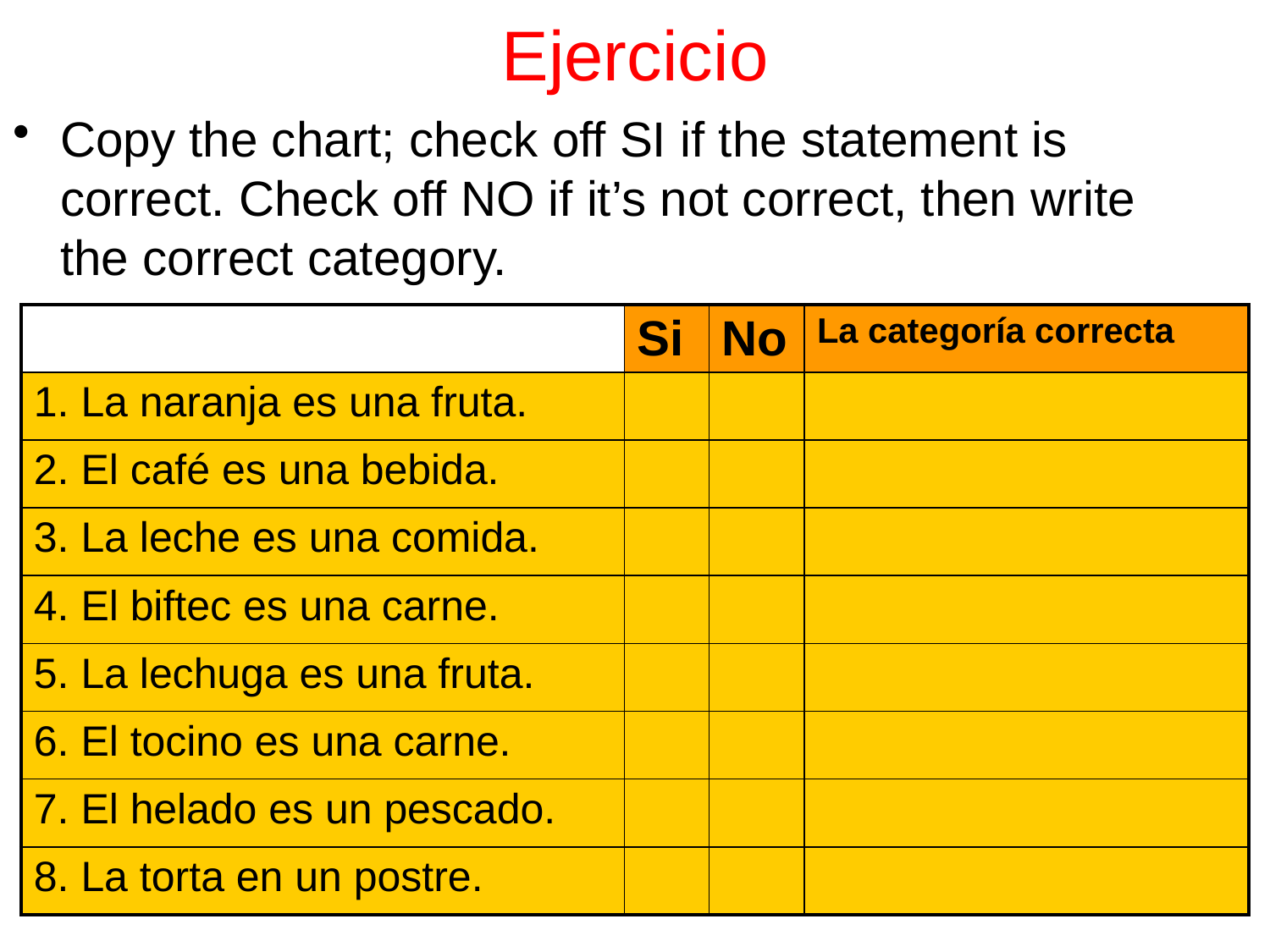

# Ejercicio
Copy the chart; check off SI if the statement is correct. Check off NO if it’s not correct, then write the correct category.

|  | Si | No | La categoría correcta |
| --- | --- | --- | --- |
| 1. La naranja es una fruta. |  |  |  |
| 2. El café es una bebida. |  |  |  |
| 3. La leche es una comida. |  |  |  |
| 4. El biftec es una carne. |  |  |  |
| 5. La lechuga es una fruta. |  |  |  |
| 6. El tocino es una carne. |  |  |  |
| 7. El helado es un pescado. |  |  |  |
| 8. La torta en un postre. |  |  |  |